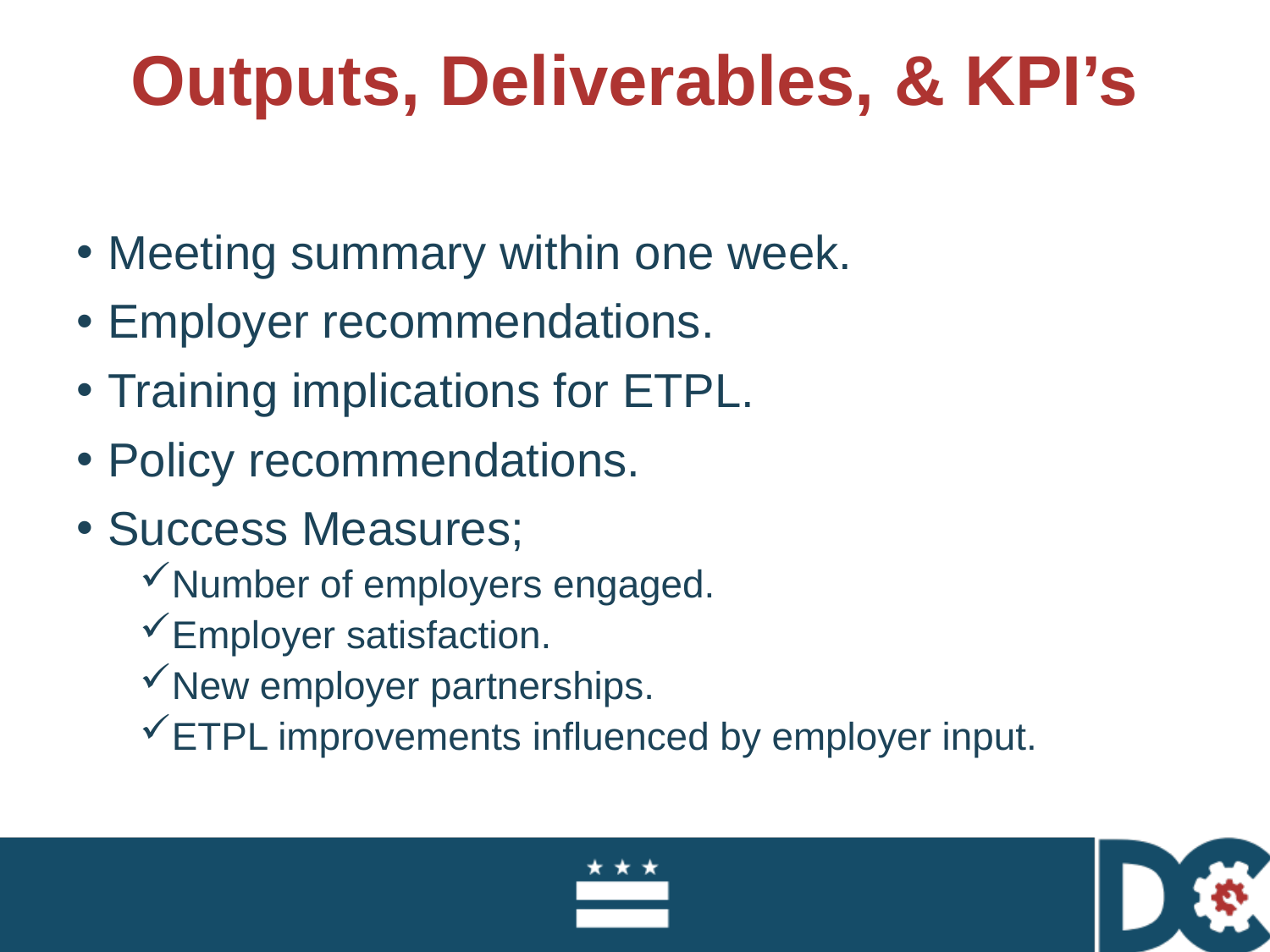

# Outputs, Deliverables, & KPI’s
Meeting summary within one week.
Employer recommendations.
Training implications for ETPL.
Policy recommendations.
Success Measures;
Number of employers engaged.
Employer satisfaction.
New employer partnerships.
ETPL improvements influenced by employer input.